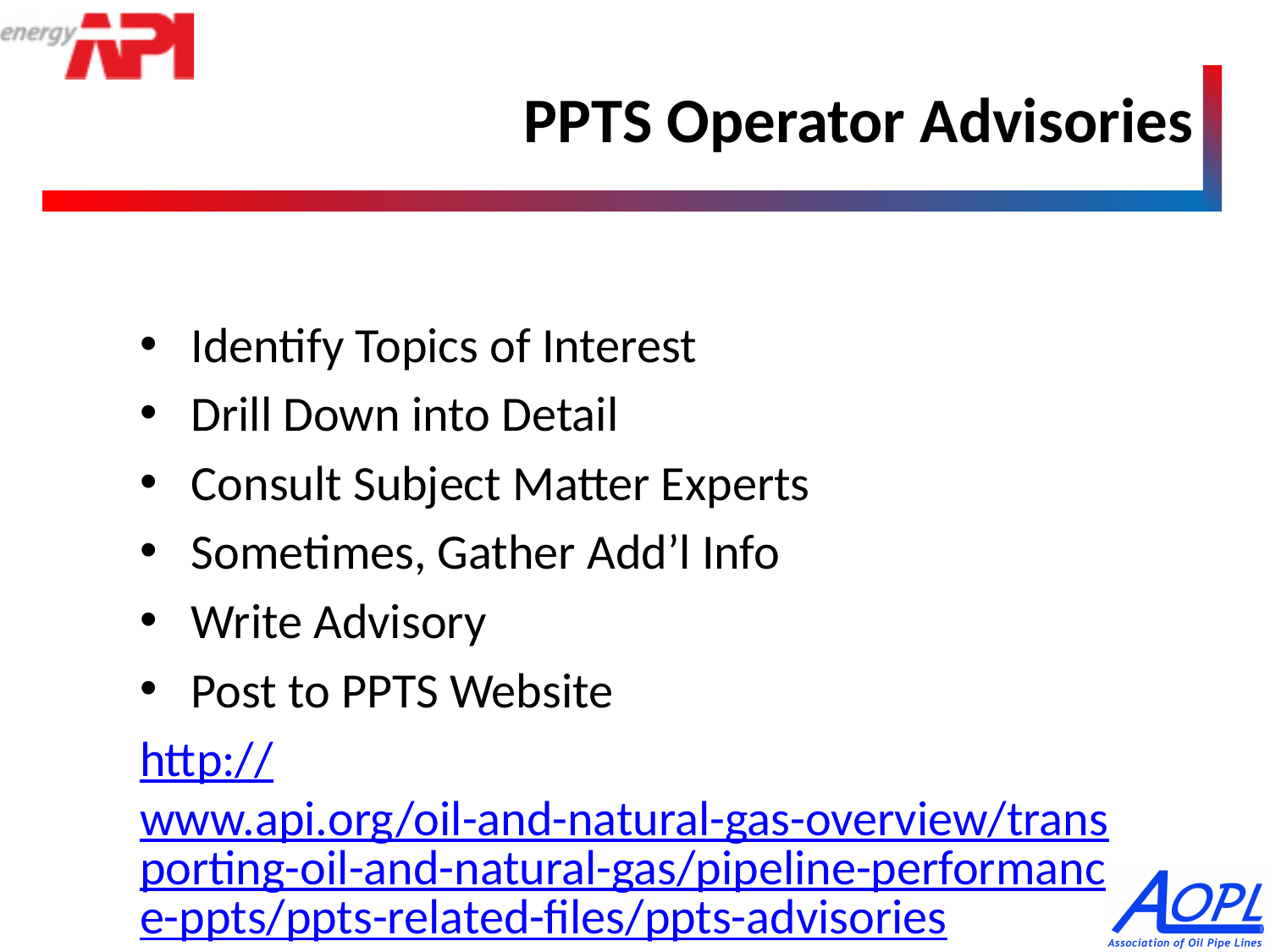

# PPTS Operator Advisories
Identify Topics of Interest
Drill Down into Detail
Consult Subject Matter Experts
Sometimes, Gather Add’l Info
Write Advisory
Post to PPTS Website
http://www.api.org/oil-and-natural-gas-overview/transporting-oil-and-natural-gas/pipeline-performance-ppts/ppts-related-files/ppts-advisories